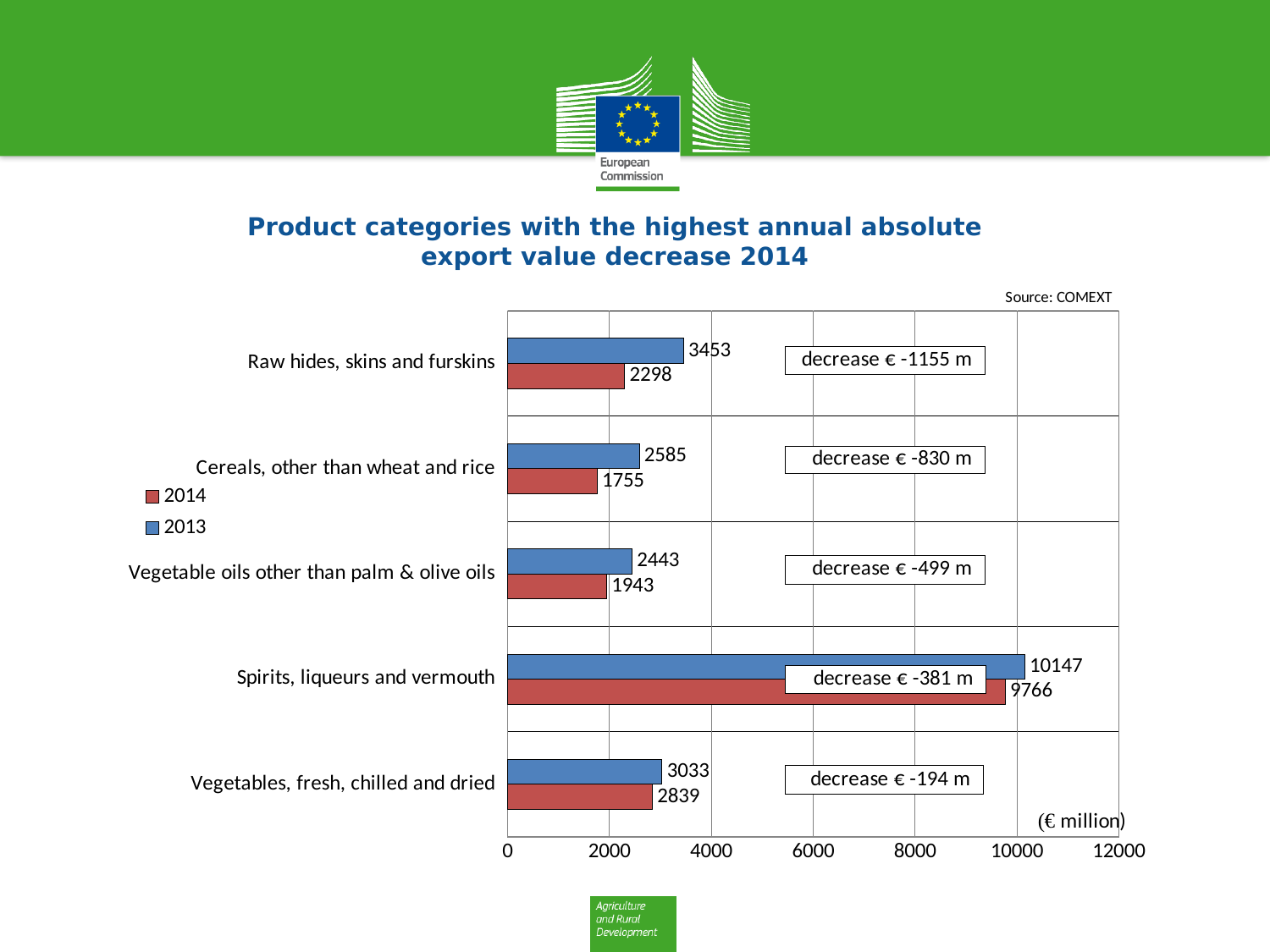

Product categories with the highest annual absolute export value decrease 2014

### Chart

| Category |  |  |
|---|---|---|
| Raw hides, skins and furskins | 3452.82719 | 2297.7657600000002 |
| Cereals, other than wheat and rice | 2584.8683300000007 | 1754.70792 |
| Vegetable oils other than palm & olive oils | 2442.69042 | 1943.33002 |
| Spirits, liqueurs and vermouth | 10146.643829999999 | 9766.06218 |
| Vegetables, fresh, chilled and dried | 3032.65586 | 2838.8948899999996 |